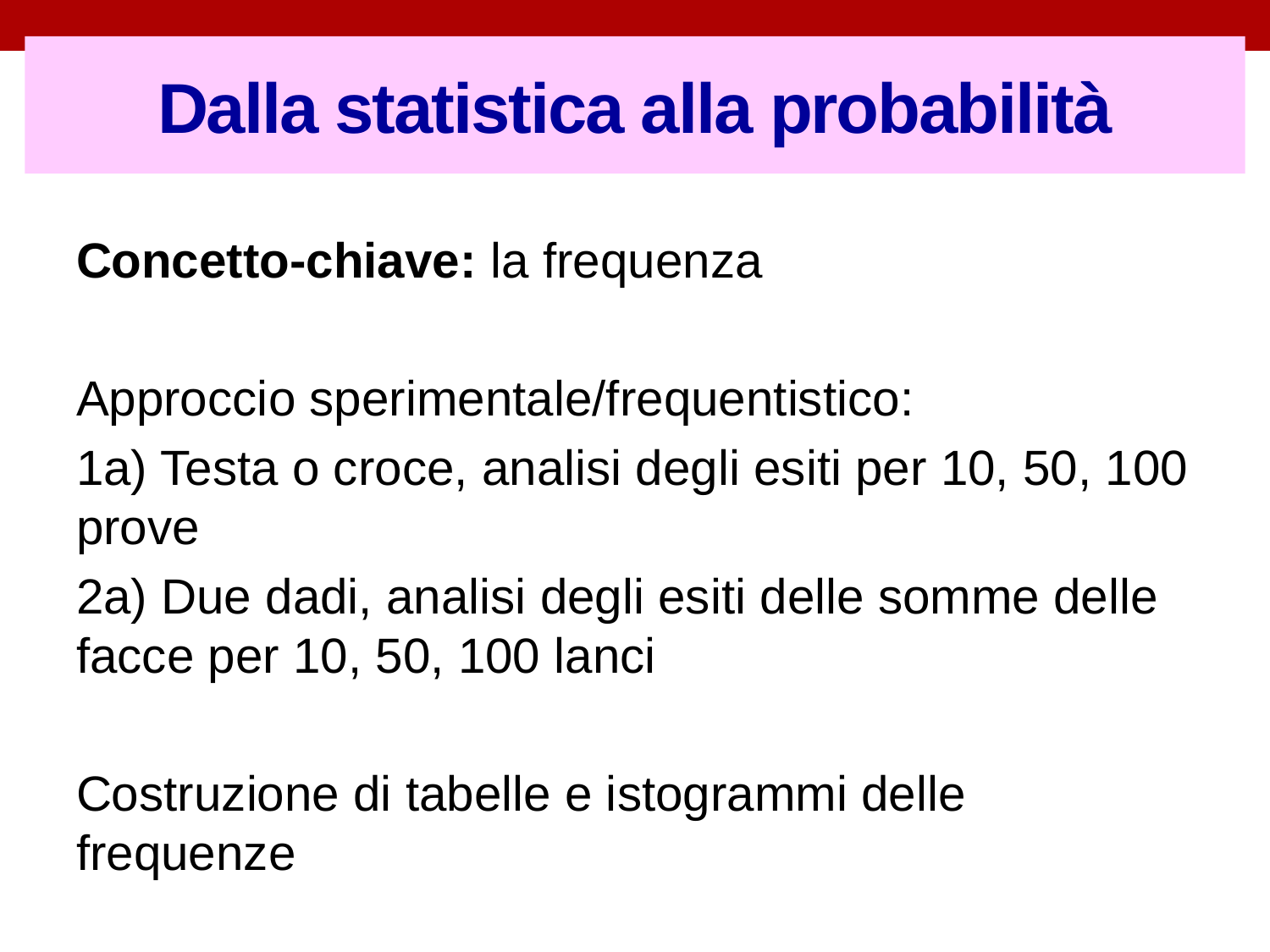

# Dalla statistica alla probabilità
Concetto-chiave: la frequenza

Approccio sperimentale/frequentistico:
1a) Testa o croce, analisi degli esiti per 10, 50, 100 prove
2a) Due dadi, analisi degli esiti delle somme delle facce per 10, 50, 100 lanci

Costruzione di tabelle e istogrammi delle frequenze